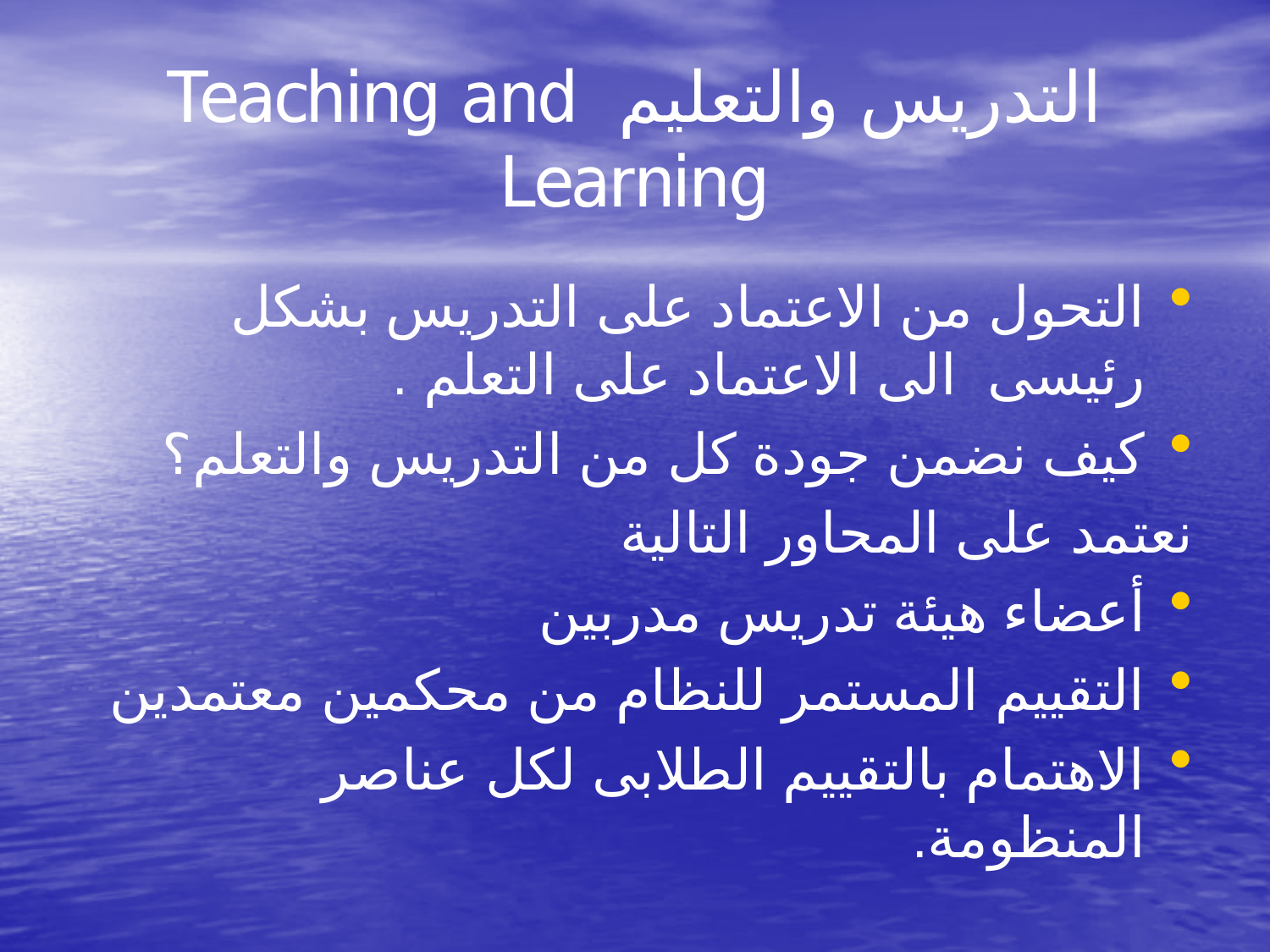

# التدريس والتعليم  Teaching and Learning
التحول من الاعتماد على التدريس بشكل رئيسى  الى الاعتماد على التعلم .
كيف نضمن جودة كل من التدريس والتعلم؟
نعتمد على المحاور التالية
أعضاء هيئة تدريس مدربين
التقييم المستمر للنظام من محكمين معتمدين
الاهتمام بالتقييم الطلابى لكل عناصر المنظومة.